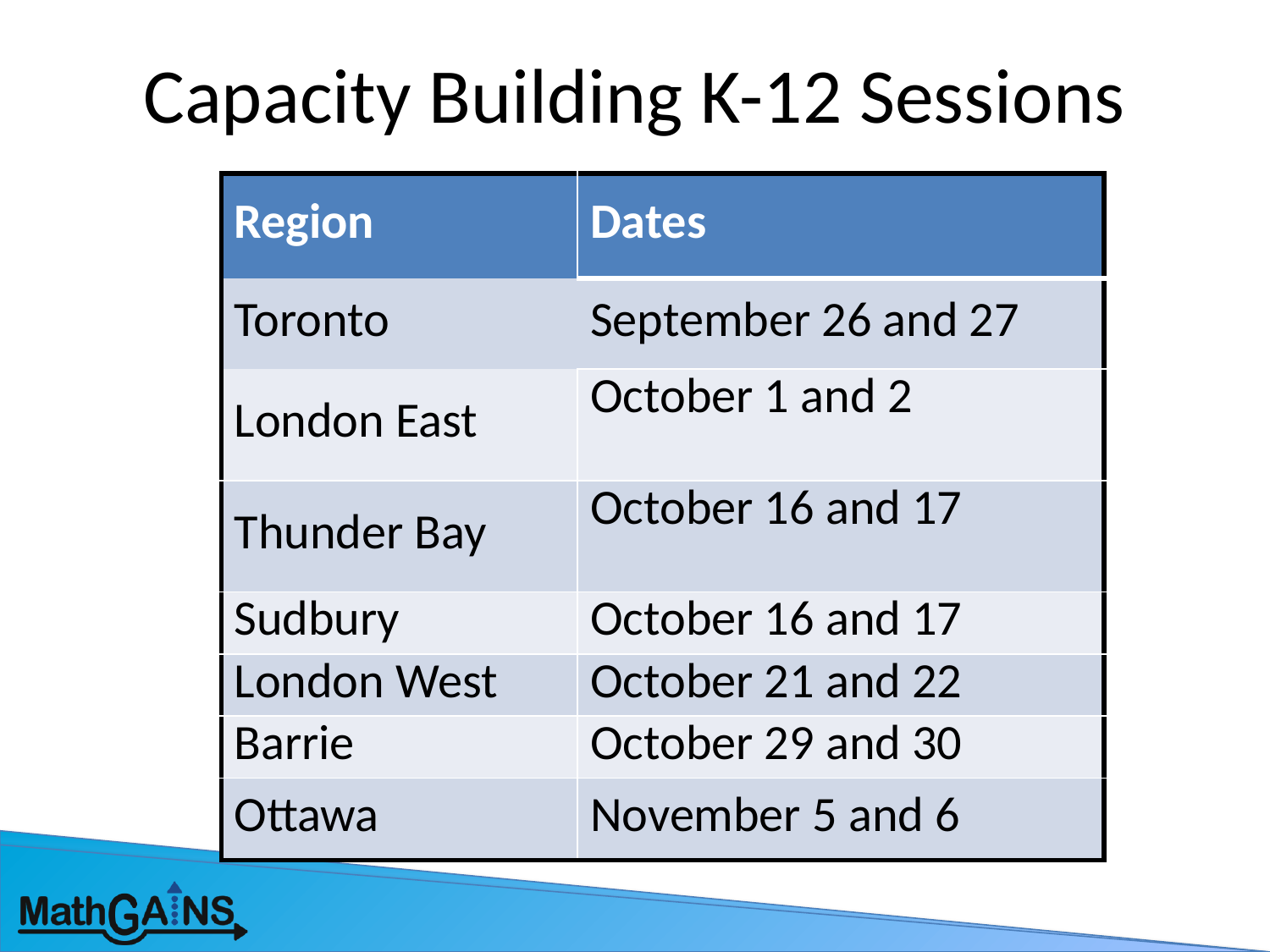

# Capacity Building K-12 Sessions
| Region | Dates |
| --- | --- |
| Toronto | September 26 and 27 |
| London East | October 1 and 2 |
| Thunder Bay | October 16 and 17 |
| Sudbury | October 16 and 17 |
| London West | October 21 and 22 |
| Barrie | October 29 and 30 |
| Ottawa | November 5 and 6 |